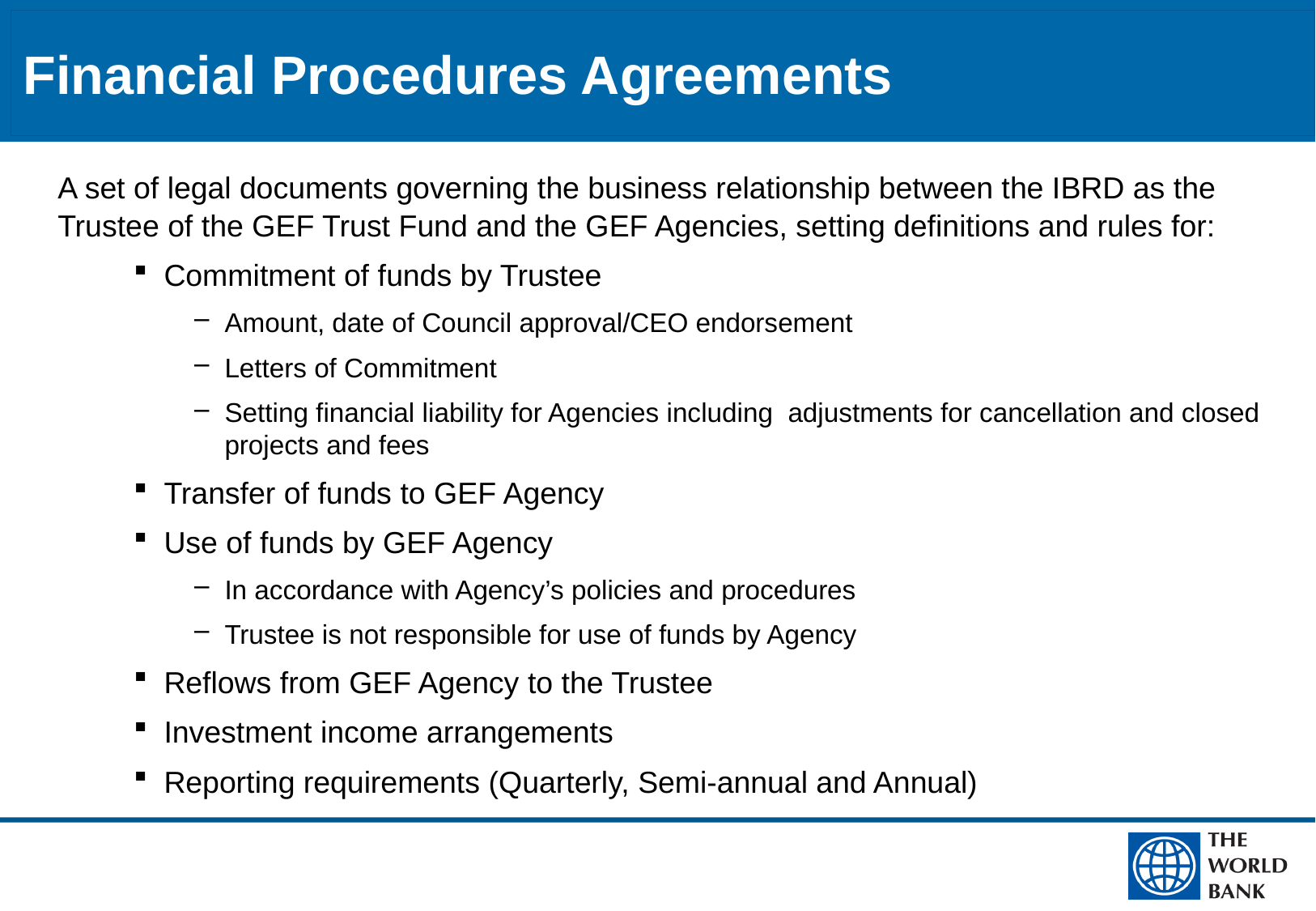

# Financial Procedures Agreements
	A set of legal documents governing the business relationship between the IBRD as the Trustee of the GEF Trust Fund and the GEF Agencies, setting definitions and rules for:
Commitment of funds by Trustee
Amount, date of Council approval/CEO endorsement
Letters of Commitment
Setting financial liability for Agencies including  adjustments for cancellation and closed projects and fees
Transfer of funds to GEF Agency
Use of funds by GEF Agency
In accordance with Agency’s policies and procedures
Trustee is not responsible for use of funds by Agency
Reflows from GEF Agency to the Trustee
Investment income arrangements
Reporting requirements (Quarterly, Semi-annual and Annual)